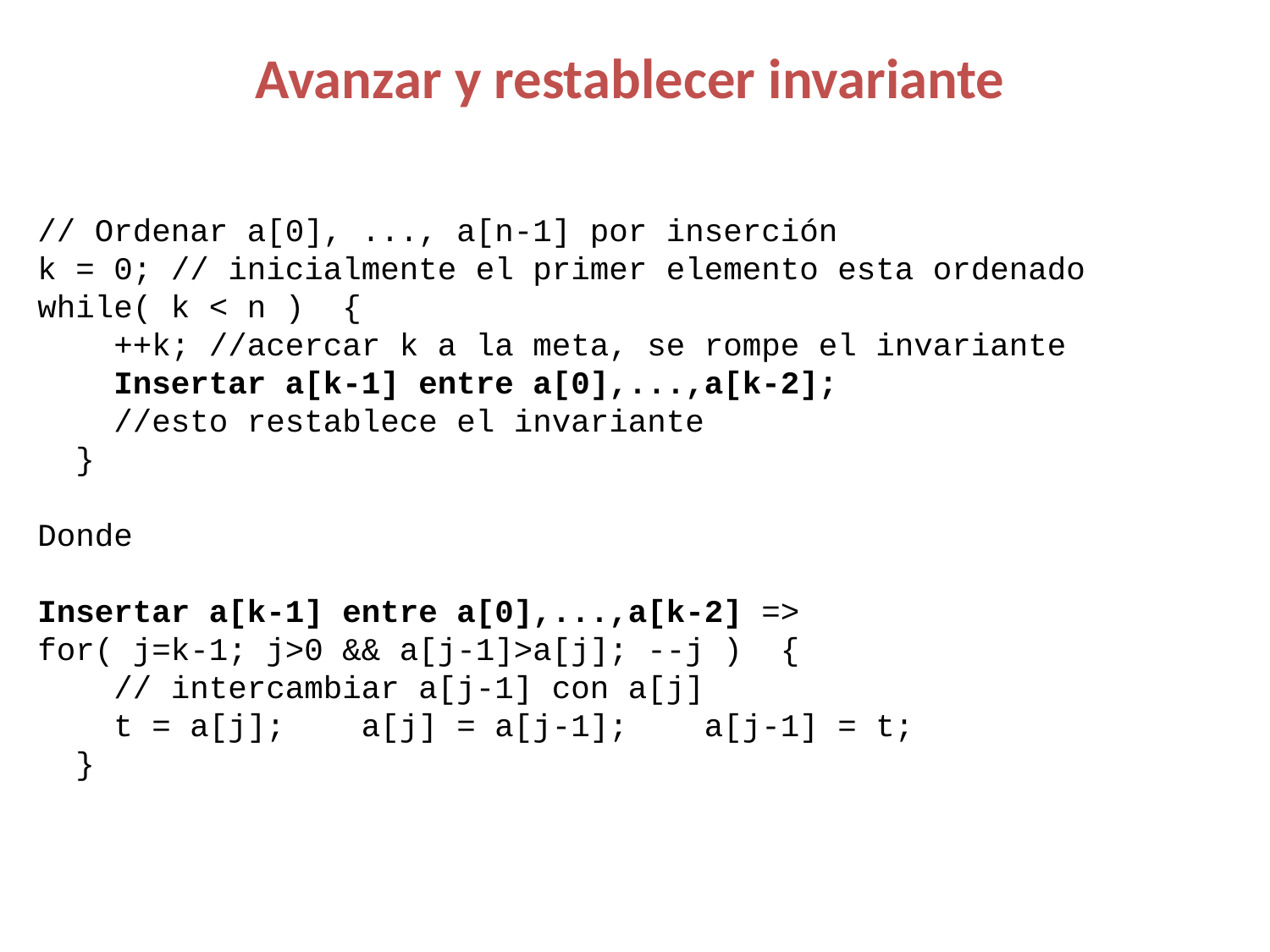

# Avanzar y restablecer invariante
// Ordenar a[0], ..., a[n-1] por inserción
k = 0; // inicialmente el primer elemento esta ordenado
while( k < n )  {
    ++k; //acercar k a la meta, se rompe el invariante
    Insertar a[k-1] entre a[0],...,a[k-2];
    //esto restablece el invariante
  }

Donde

Insertar a[k-1] entre a[0],...,a[k-2] =>
for( j=k-1; j>0 && a[j-1]>a[j]; --j )  {
    // intercambiar a[j-1] con a[j]
    t = a[j];    a[j] = a[j-1];    a[j-1] = t;
  }